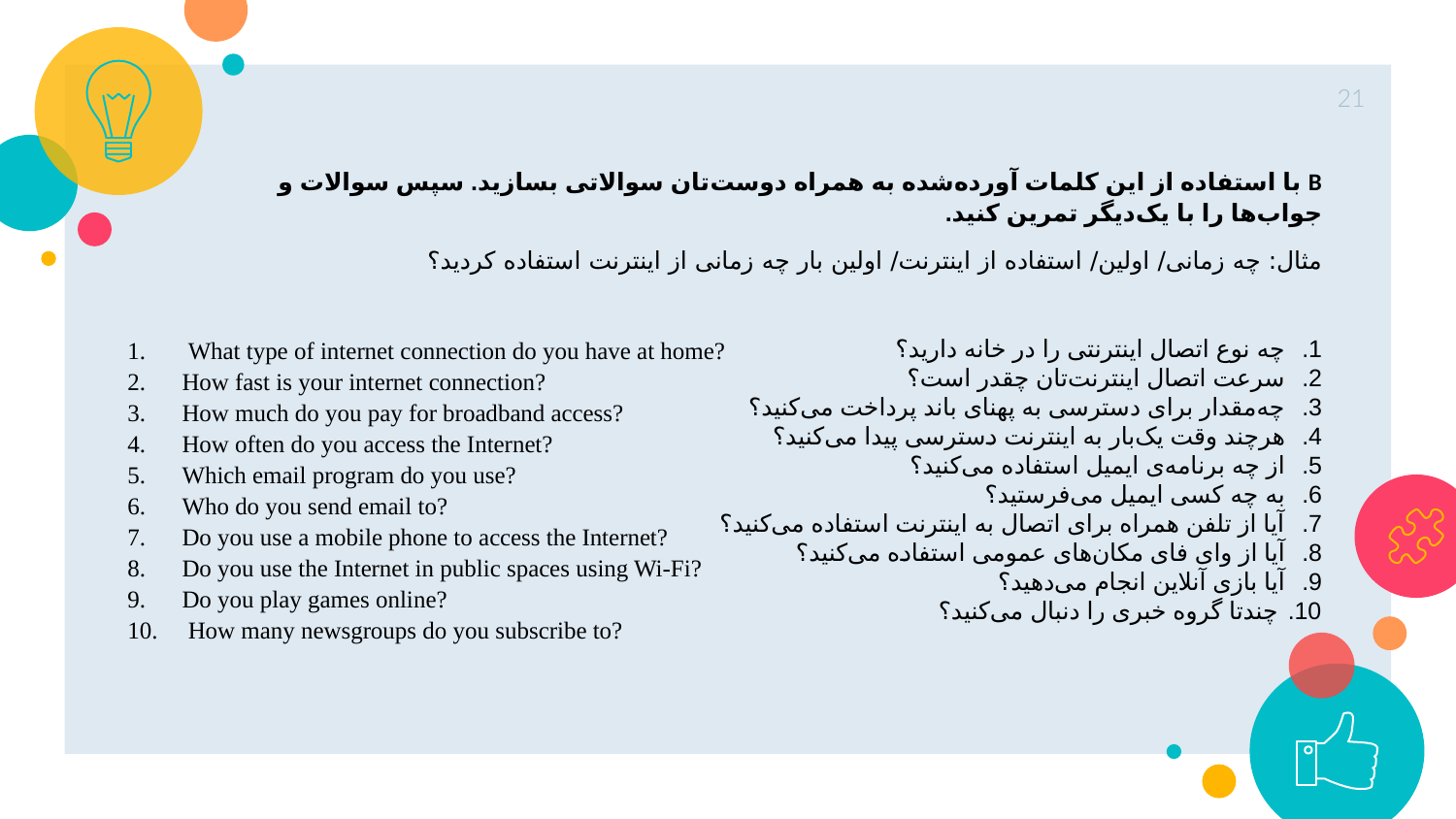

21
B با استفاده از این کلمات آورده‌شده به همراه دوست‌تان سوالاتی بسازید. سپس سوالات و جواب‌ها را با یک‌دیگر تمرین کنید.
مثال: چه زمانی/ اولین/ استفاده از اینترنت/ اولین بار چه زمانی از اینترنت استفاده کردید؟

 What type of internet connection do you have at home?
How fast is your internet connection?
How much do you pay for broadband access?
How often do you access the Internet?
Which email program do you use?
Who do you send email to?
Do you use a mobile phone to access the Internet?
Do you use the Internet in public spaces using Wi-Fi?
Do you play games online?
 How many newsgroups do you subscribe to?
چه نوع اتصال اینترنتی را در خانه دارید؟
سرعت اتصال اینترنت‌تان چقدر است؟
چه‌مقدار برای دسترسی به پهنای باند پرداخت می‌کنید؟
هرچند وقت یک‌بار به اینترنت دسترسی پیدا می‌کنید؟
از چه برنامه‌ی ایمیل استفاده می‌کنید؟
به چه کسی ایمیل می‌فرستید؟
آیا از تلفن همراه برای اتصال به اینترنت استفاده می‌کنید؟
آیا از وای فای مکان‌های عمومی استفاده می‌کنید؟
آیا بازی آنلاین انجام می‌دهید؟
 چندتا گروه خبری را دنبال می‌کنید؟